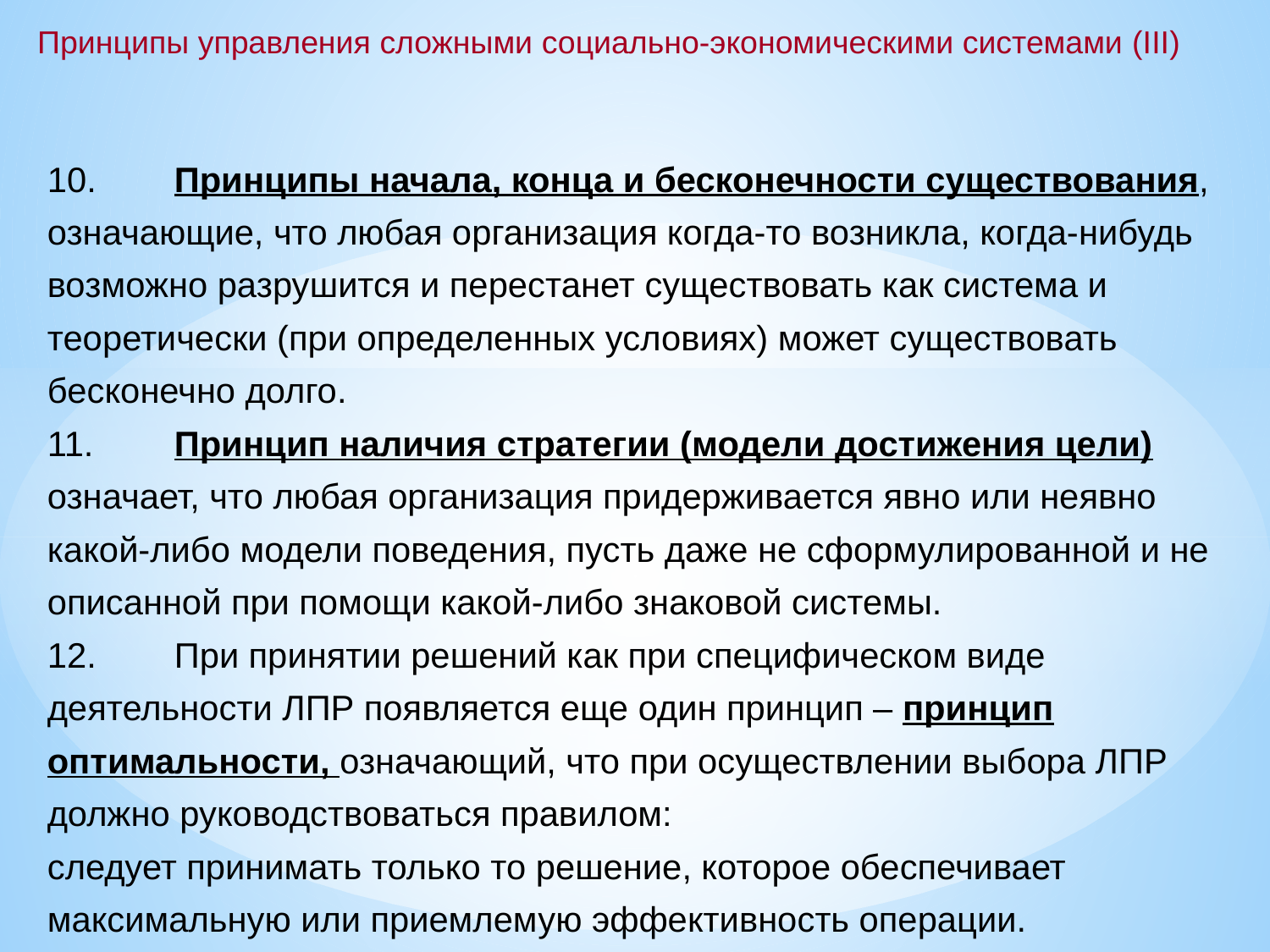

Принципы управления сложными социально-экономическими системами (III)
10.	Принципы начала, конца и бесконечности существования, означающие, что любая организация когда-то возникла, когда-нибудь возможно разрушится и перестанет существовать как система и теоретически (при определенных условиях) может существовать бесконечно долго.
11.	Принцип наличия стратегии (модели достижения цели) означает, что любая организация придерживается явно или неявно какой-либо модели поведения, пусть даже не сформулированной и не описанной при помощи какой-либо знаковой системы.
12.	При принятии решений как при специфическом виде деятельности ЛПР появляется еще один принцип – принцип оптимальности, означающий, что при осуществлении выбора ЛПР должно руководствоваться правилом:
следует принимать только то решение, которое обеспечивает максимальную или приемлемую эффективность операции.